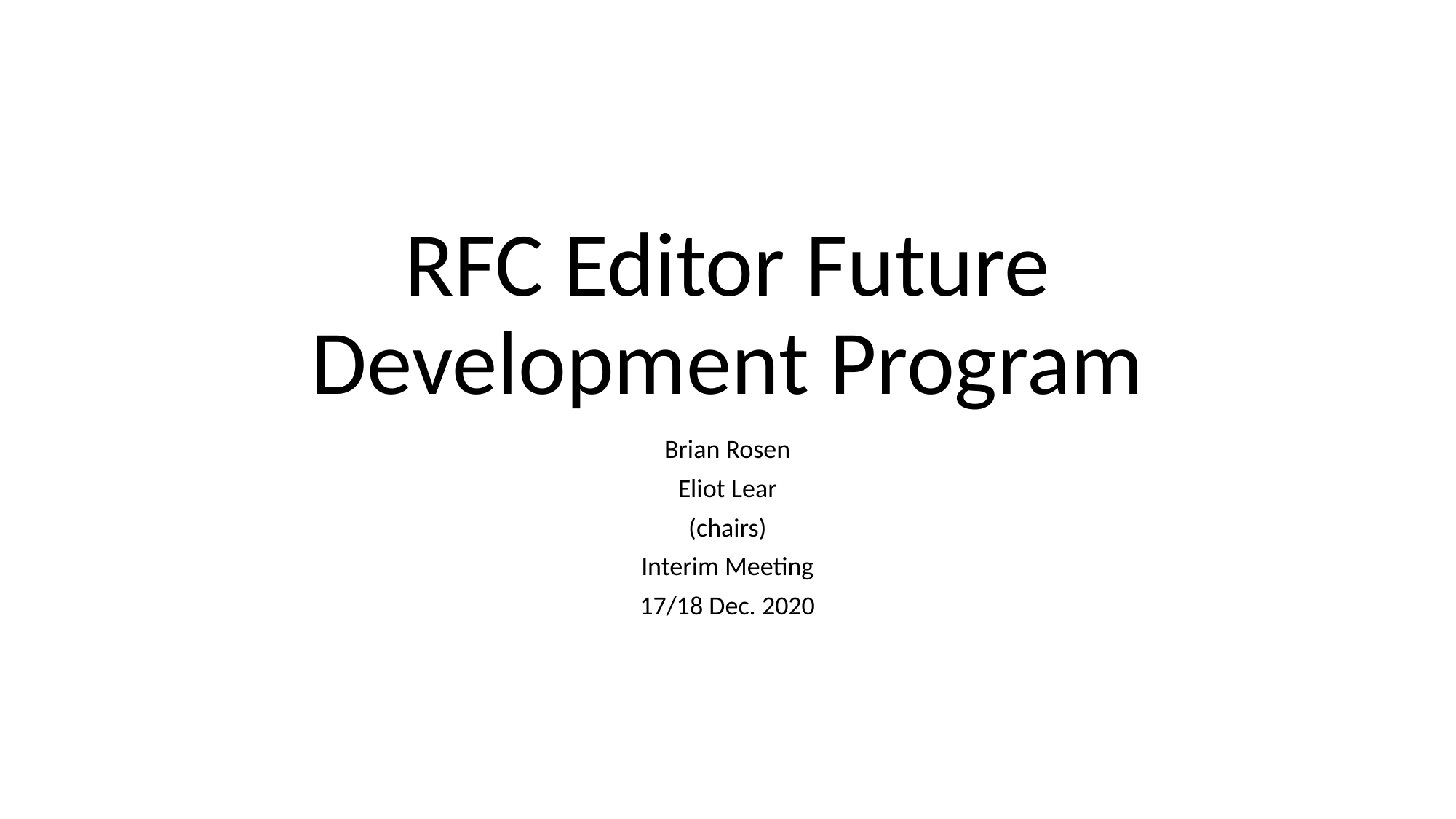

# RFC Editor Future Development Program
Brian Rosen
Eliot Lear
(chairs)
Interim Meeting
17/18 Dec. 2020